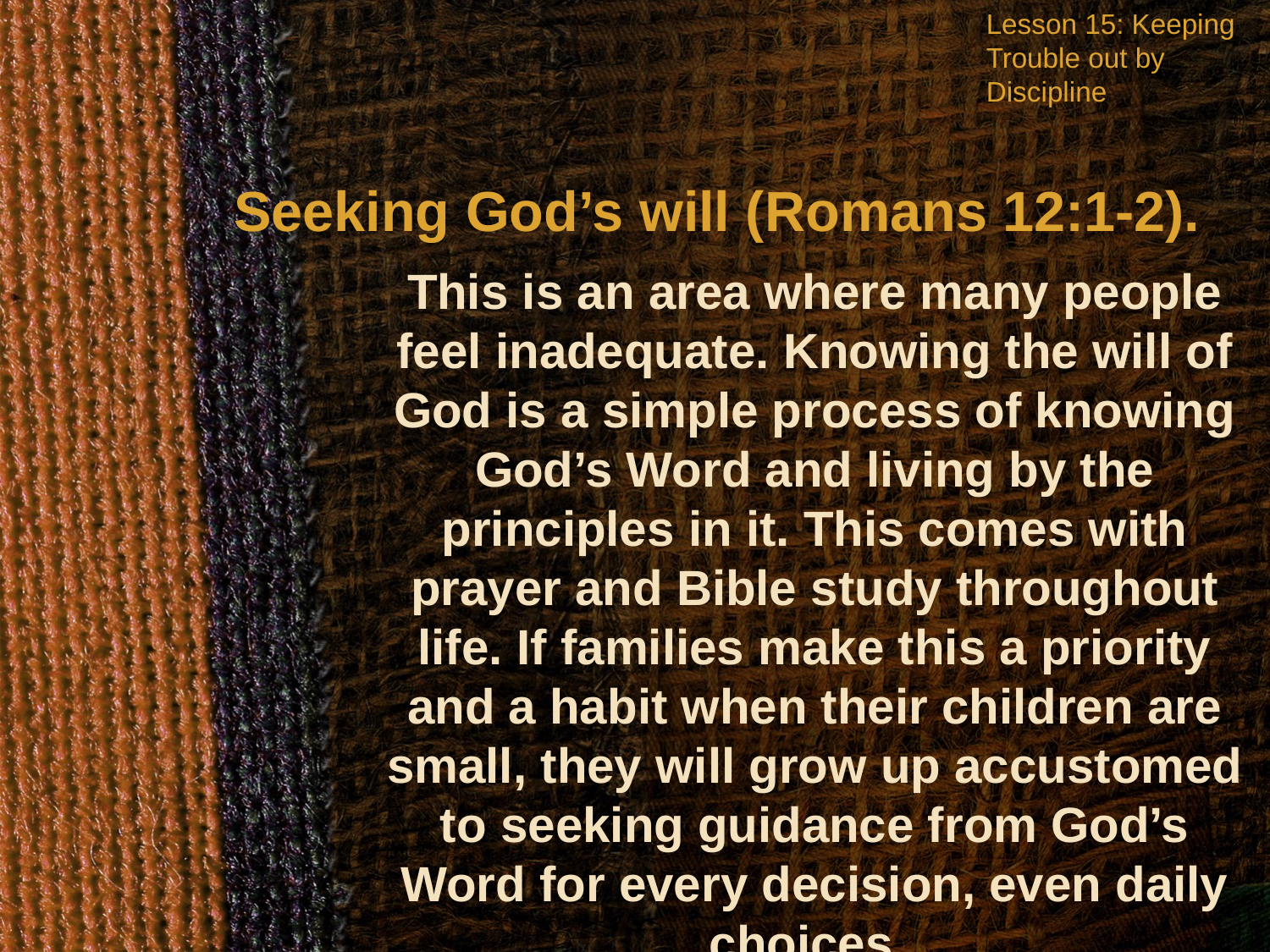

Lesson 15: Keeping Trouble out by Discipline
Seeking God’s will (Romans 12:1-2).
This is an area where many people feel inadequate. Knowing the will of God is a simple process of knowing God’s Word and living by the principles in it. This comes with prayer and Bible study throughout life. If families make this a priority and a habit when their children are small, they will grow up accustomed to seeking guidance from God’s Word for every decision, even daily choices.